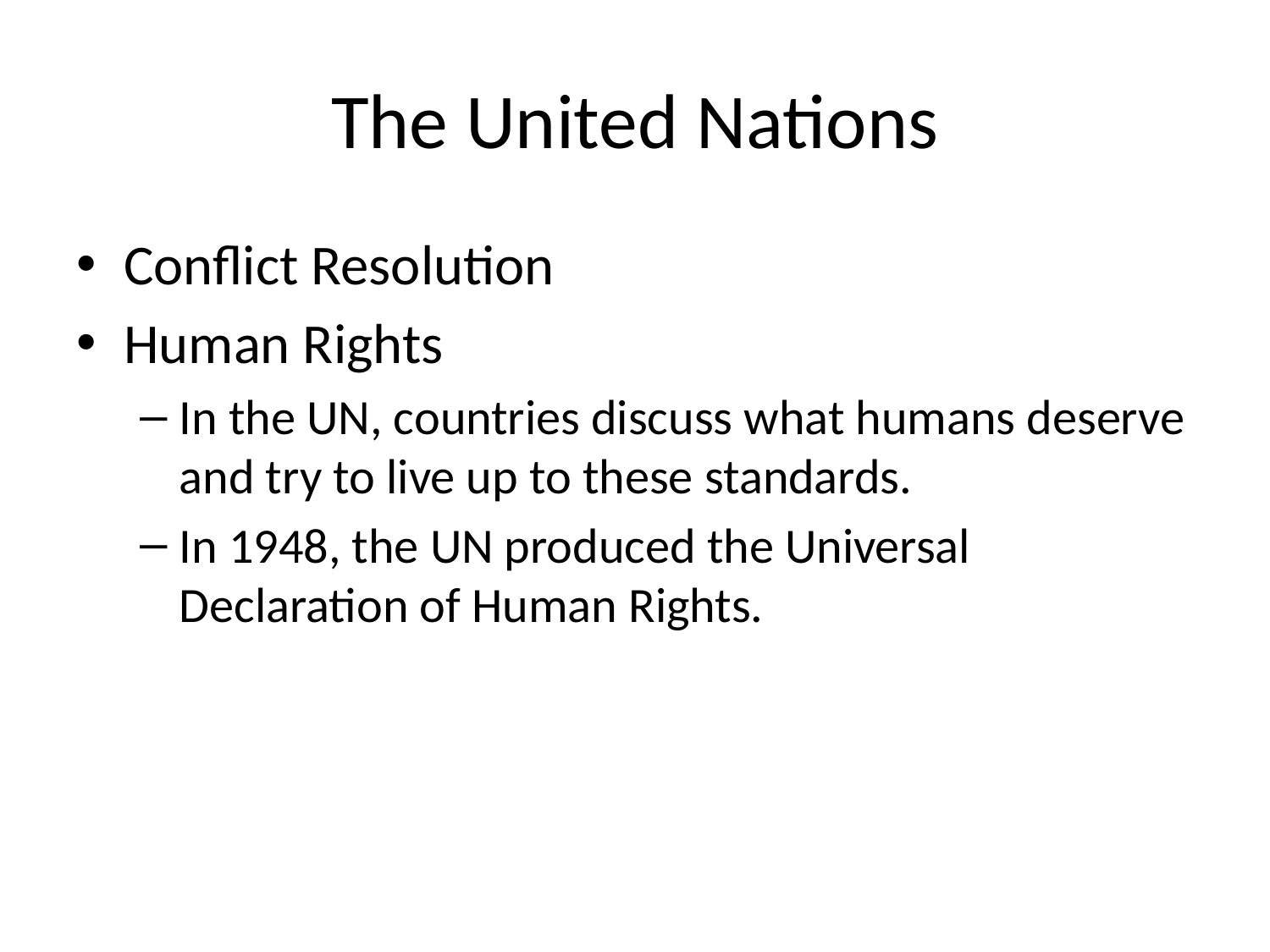

# The United Nations
Conflict Resolution
Human Rights
In the UN, countries discuss what humans deserve and try to live up to these standards.
In 1948, the UN produced the Universal Declaration of Human Rights.